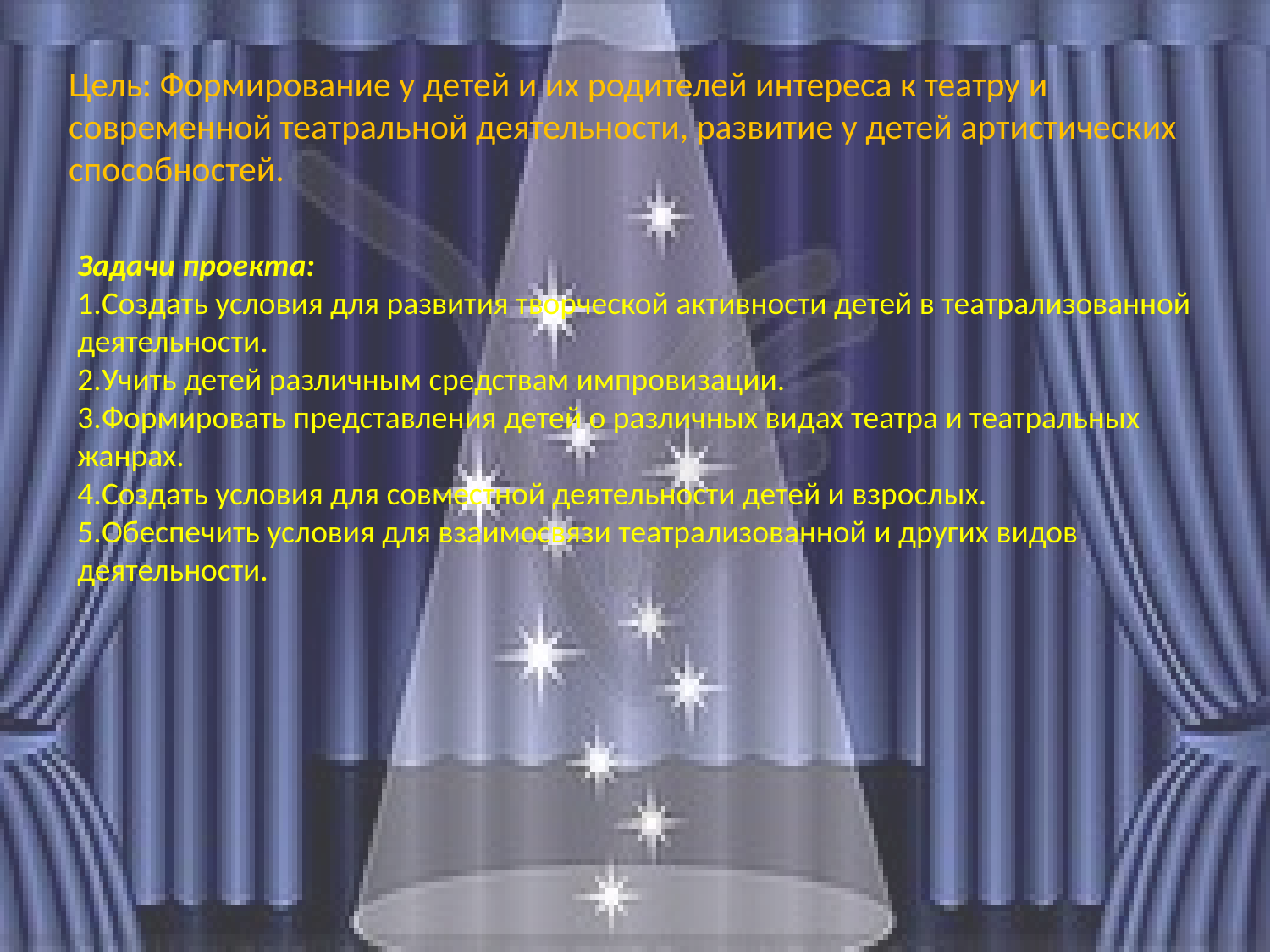

# Цель: Формирование у детей и их родителей интереса к театру и современной театральной деятельности, развитие у детей артистических способностей.

Задачи проекта:
1.Создать условия для развития творческой активности детей в театрализованной деятельности.
2.Учить детей различным средствам импровизации.
3.Формировать представления детей о различных видах театра и театральных жанрах.
4.Создать условия для совместной деятельности детей и взрослых.
5.Обеспечить условия для взаимосвязи театрализованной и других видов деятельности.